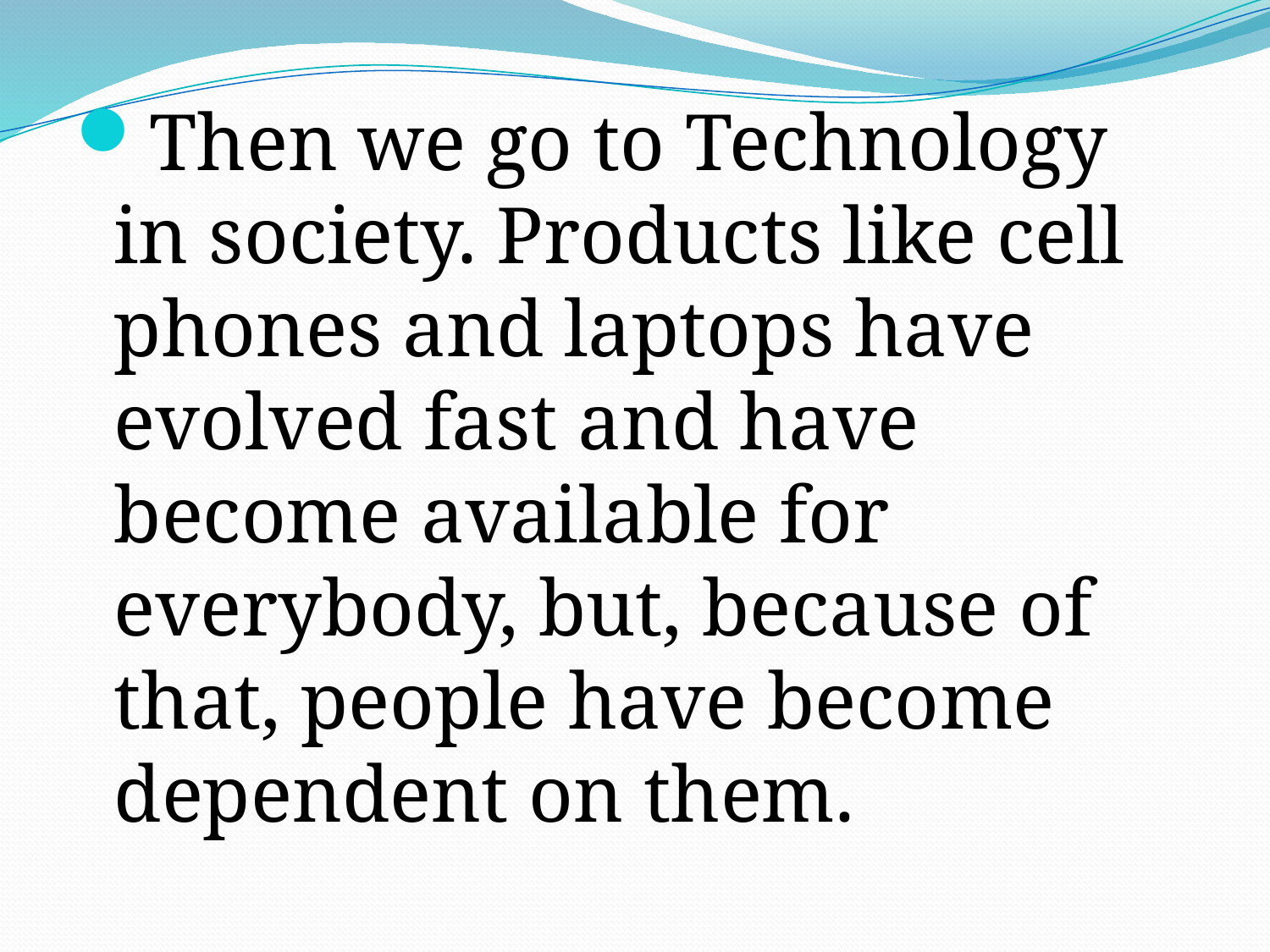

Then we go to Technology in society. Products like cell phones and laptops have evolved fast and have become available for everybody, but, because of that, people have become dependent on them.